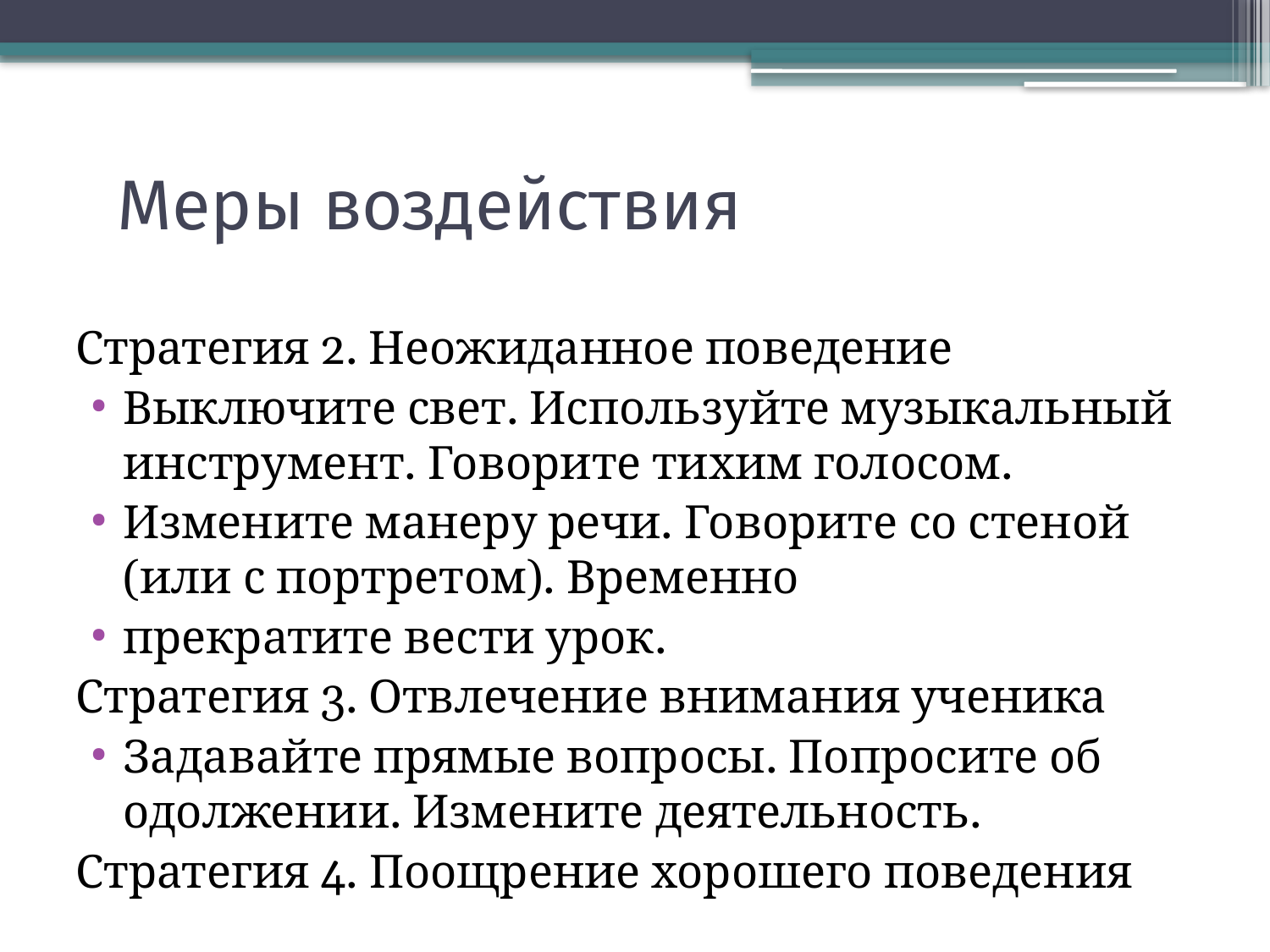

# Меры воздействия
Стратегия 2. Неожиданное поведение
Выключите свет. Используйте музыкальный инструмент. Говорите тихим голосом.
Измените манеру речи. Говорите со стеной (или с портретом). Временно
прекратите вести урок.
Стратегия 3. Отвлечение внимания ученика
Задавайте прямые вопросы. Попросите об одолжении. Измените деятельность.
Стратегия 4. Поощрение хорошего поведения